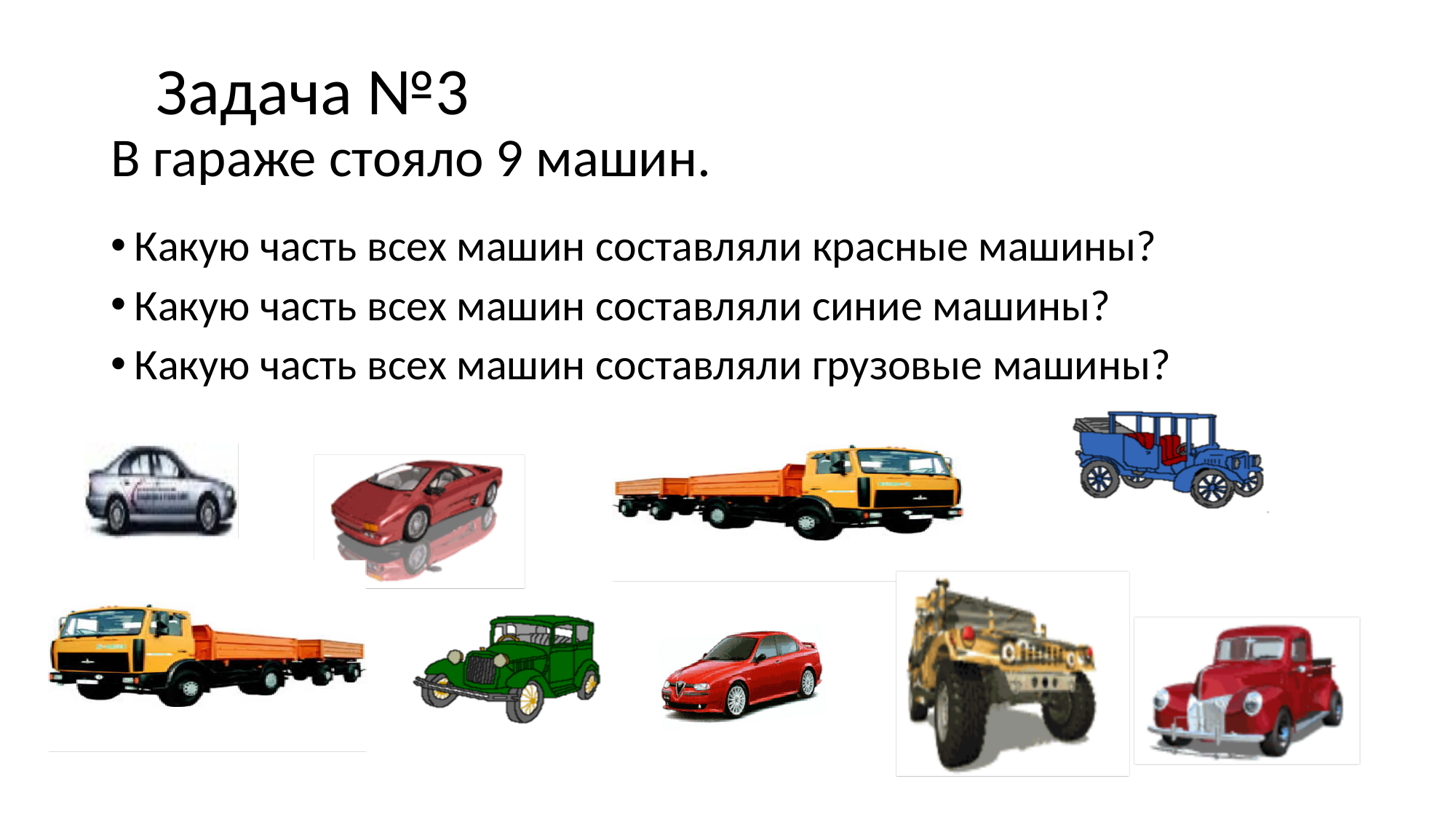

# Задача №3 В гараже стояло 9 машин.
Какую часть всех машин составляли красные машины?
Какую часть всех машин составляли синие машины?
Какую часть всех машин составляли грузовые машины?